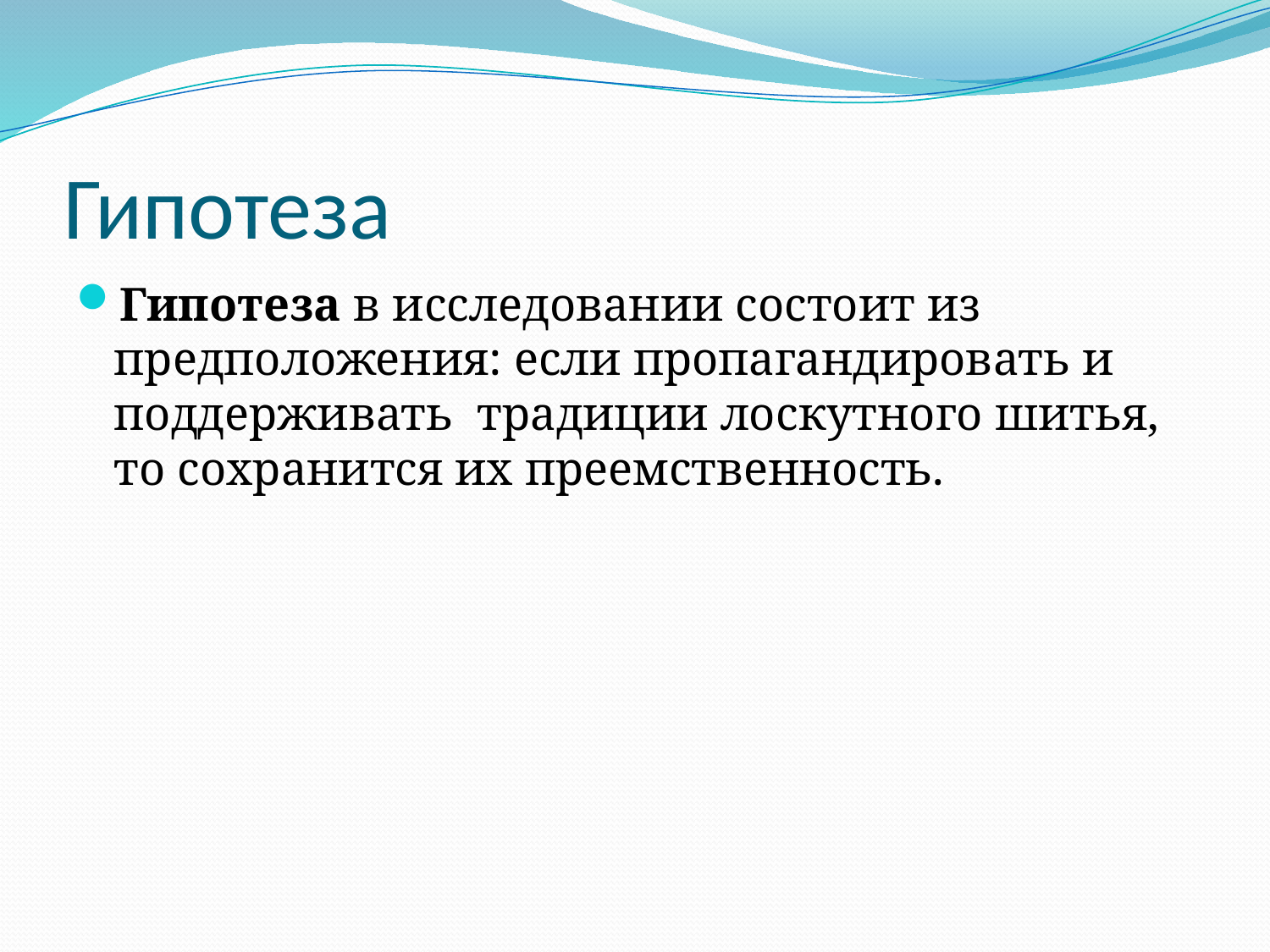

# Гипотеза
Гипотеза в исследовании состоит из предположения: если пропагандировать и поддерживать  традиции лоскутного шитья, то сохранится их преемственность.